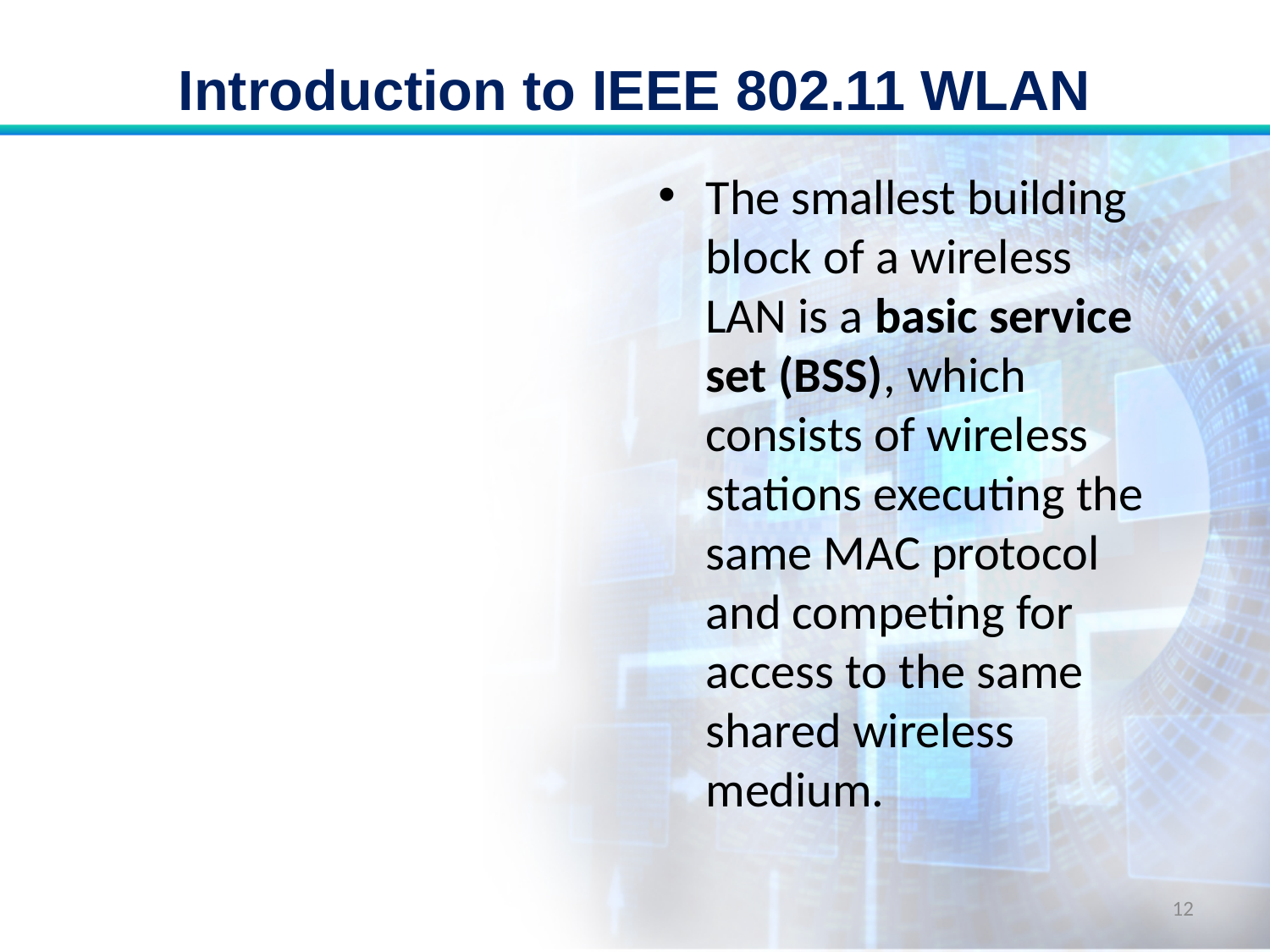

# Introduction to IEEE 802.11 WLAN
The smallest building block of a wireless LAN is a basic service set (BSS), which consists of wireless stations executing the same MAC protocol and competing for access to the same shared wireless medium.
12